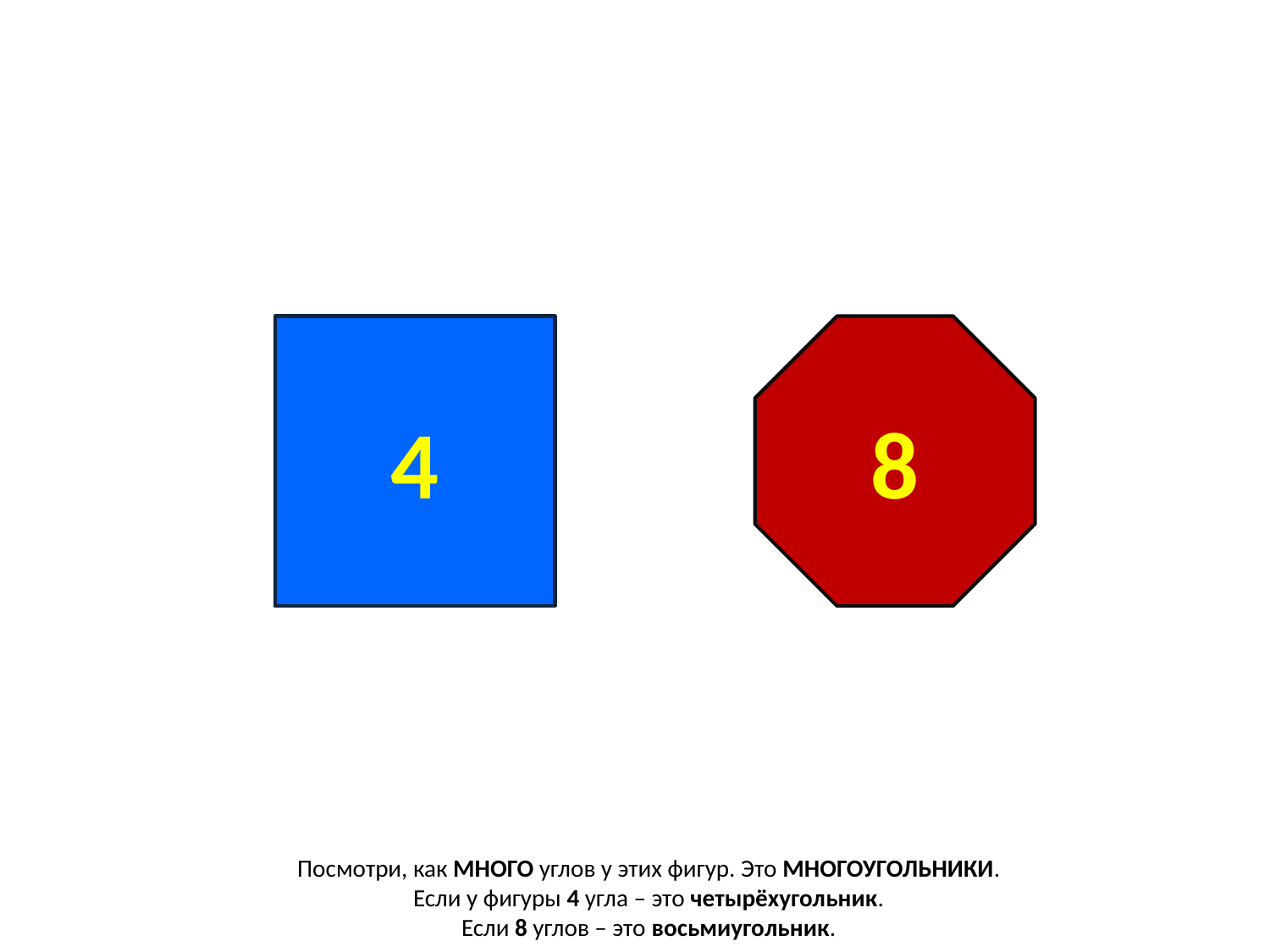

4
8
Посмотри, как МНОГО углов у этих фигур. Это МНОГОУГОЛЬНИКИ.
Если у фигуры 4 угла – это четырёхугольник.
Если 8 углов – это восьмиугольник.